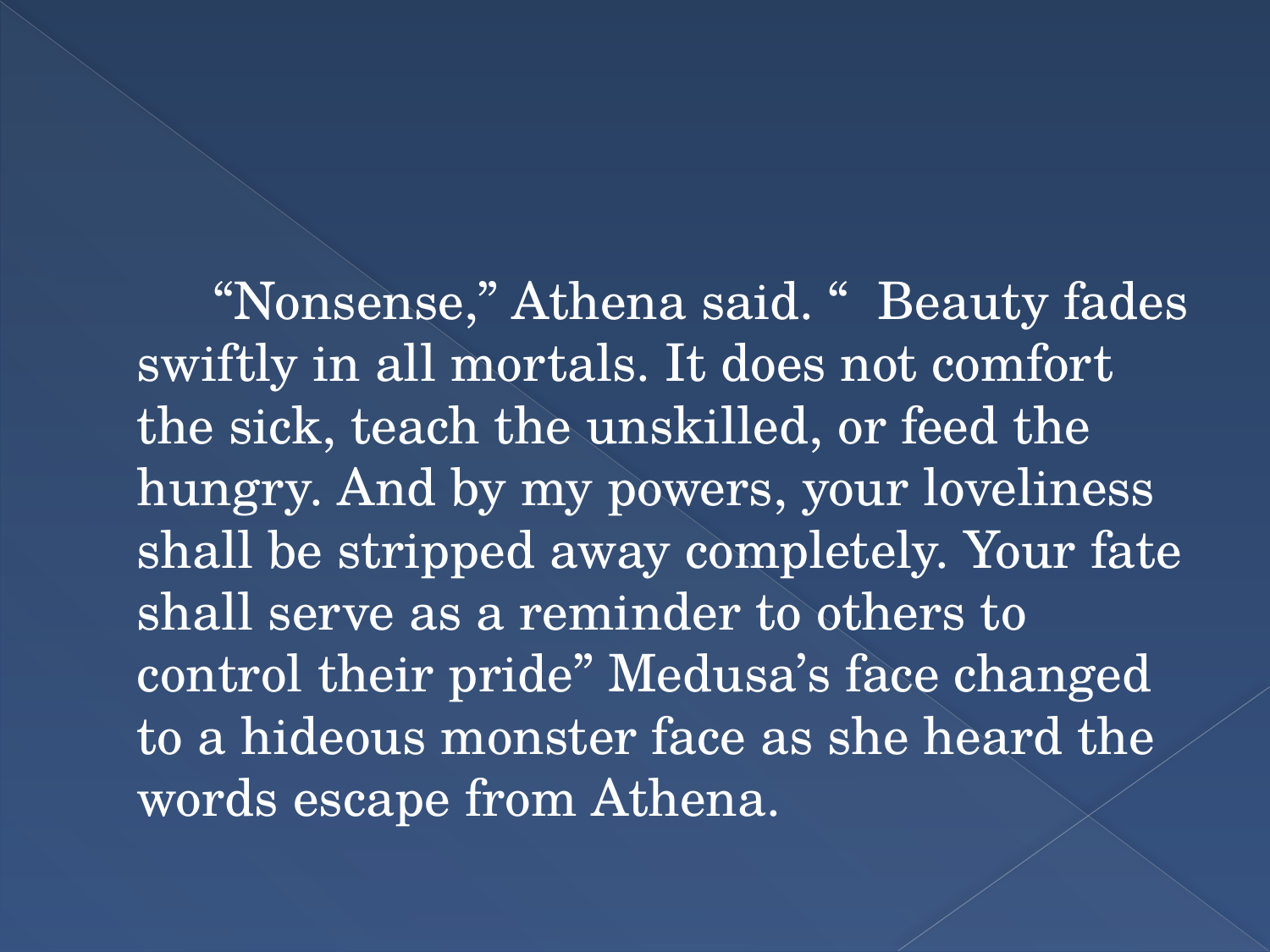

“Nonsense,” Athena said. “  Beauty fades swiftly in all mortals. It does not comfort the sick, teach the unskilled, or feed the hungry. And by my powers, your loveliness shall be stripped away completely. Your fate shall serve as a reminder to others to control their pride” Medusa’s face changed to a hideous monster face as she heard the words escape from Athena.